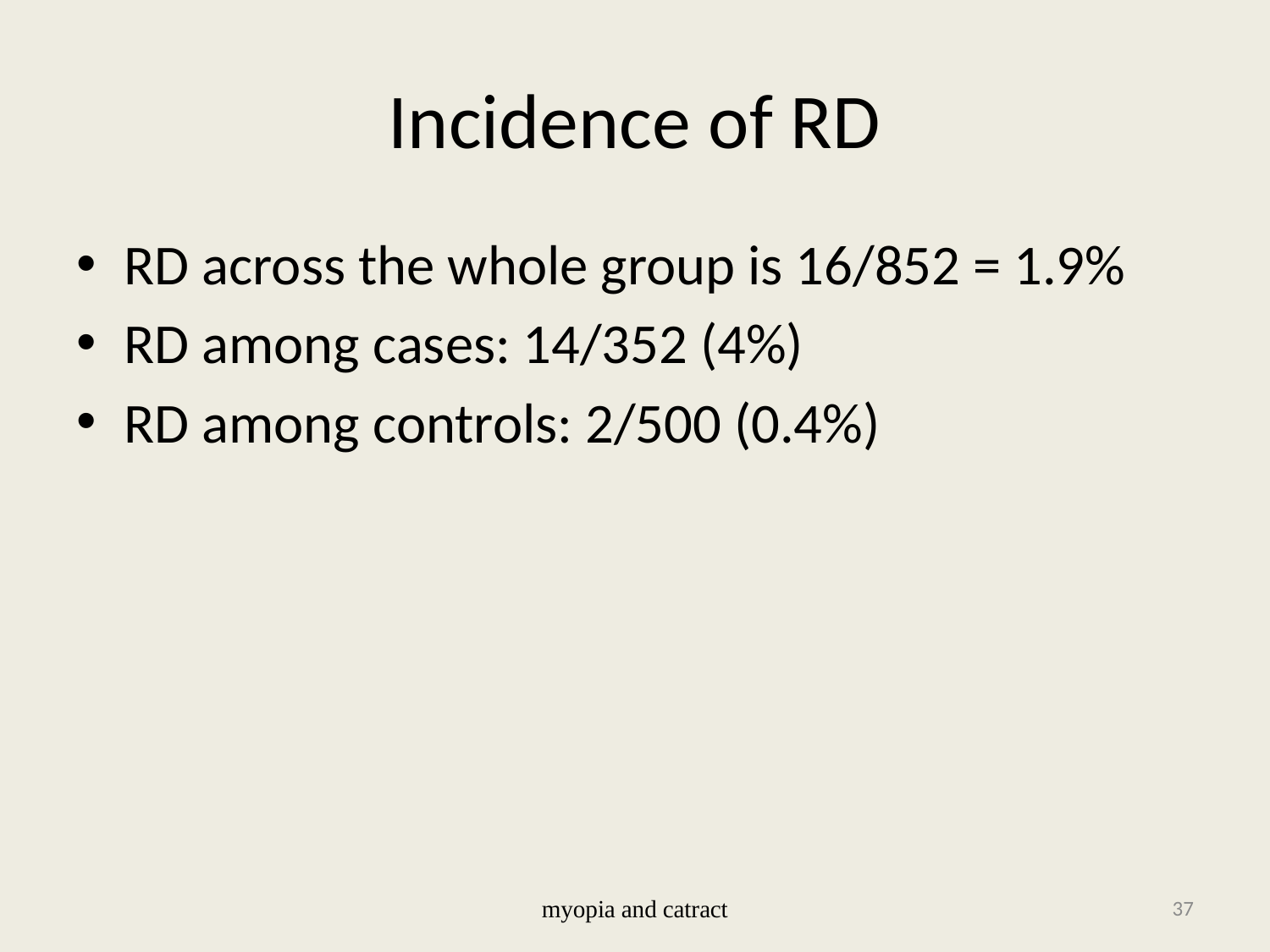

# Incidence of RD
RD across the whole group is 16/852 = 1.9%
RD among cases: 14/352 (4%)
RD among controls: 2/500 (0.4%)

myopia and catract
37